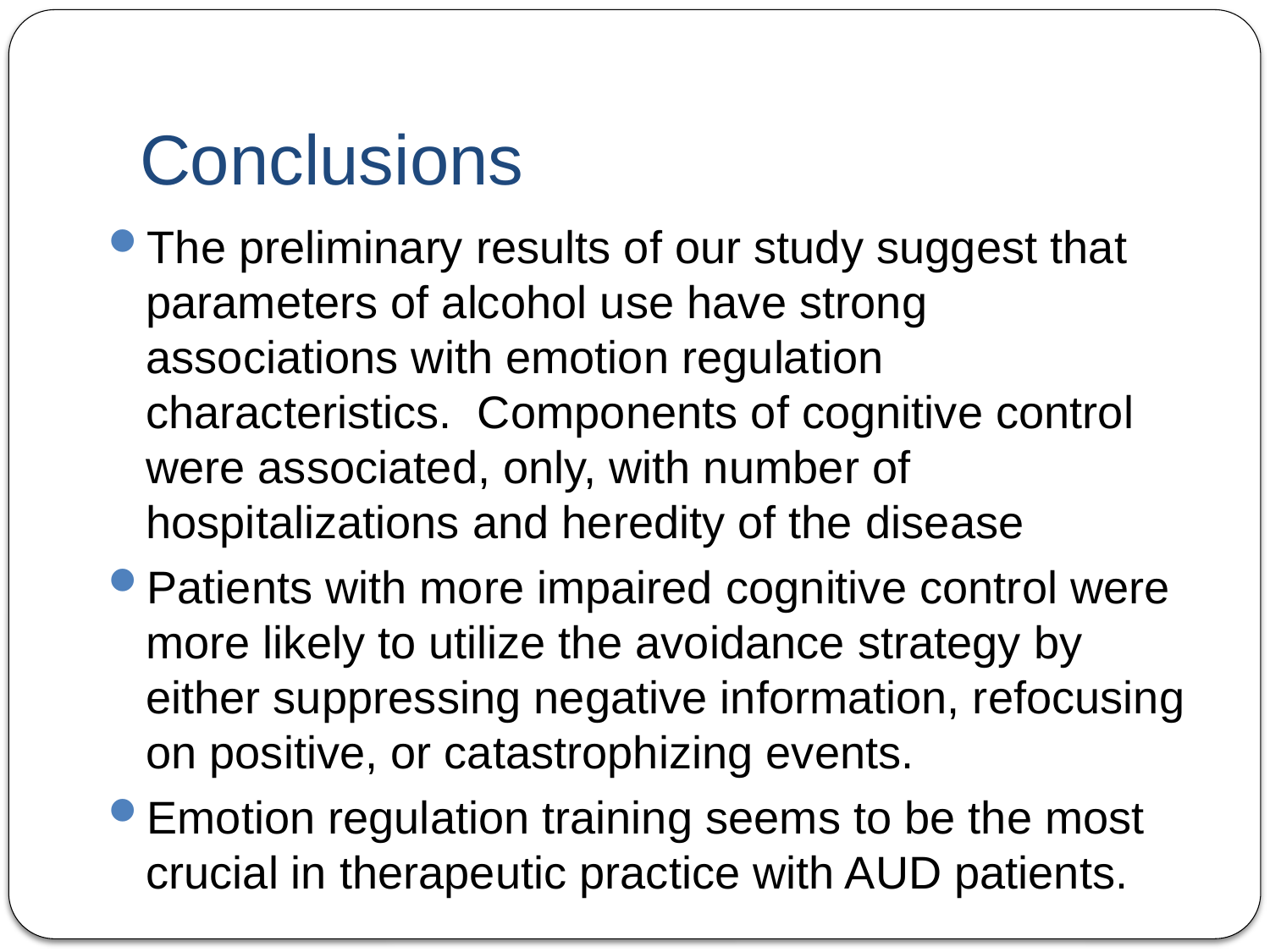

# Conclusions
The preliminary results of our study suggest that parameters of alcohol use have strong associations with emotion regulation characteristics.  Components of cognitive control were associated, only, with number of hospitalizations and heredity of the disease
Patients with more impaired cognitive control were more likely to utilize the avoidance strategy by either suppressing negative information, refocusing on positive, or catastrophizing events.
Emotion regulation training seems to be the most crucial in therapeutic practice with AUD patients.